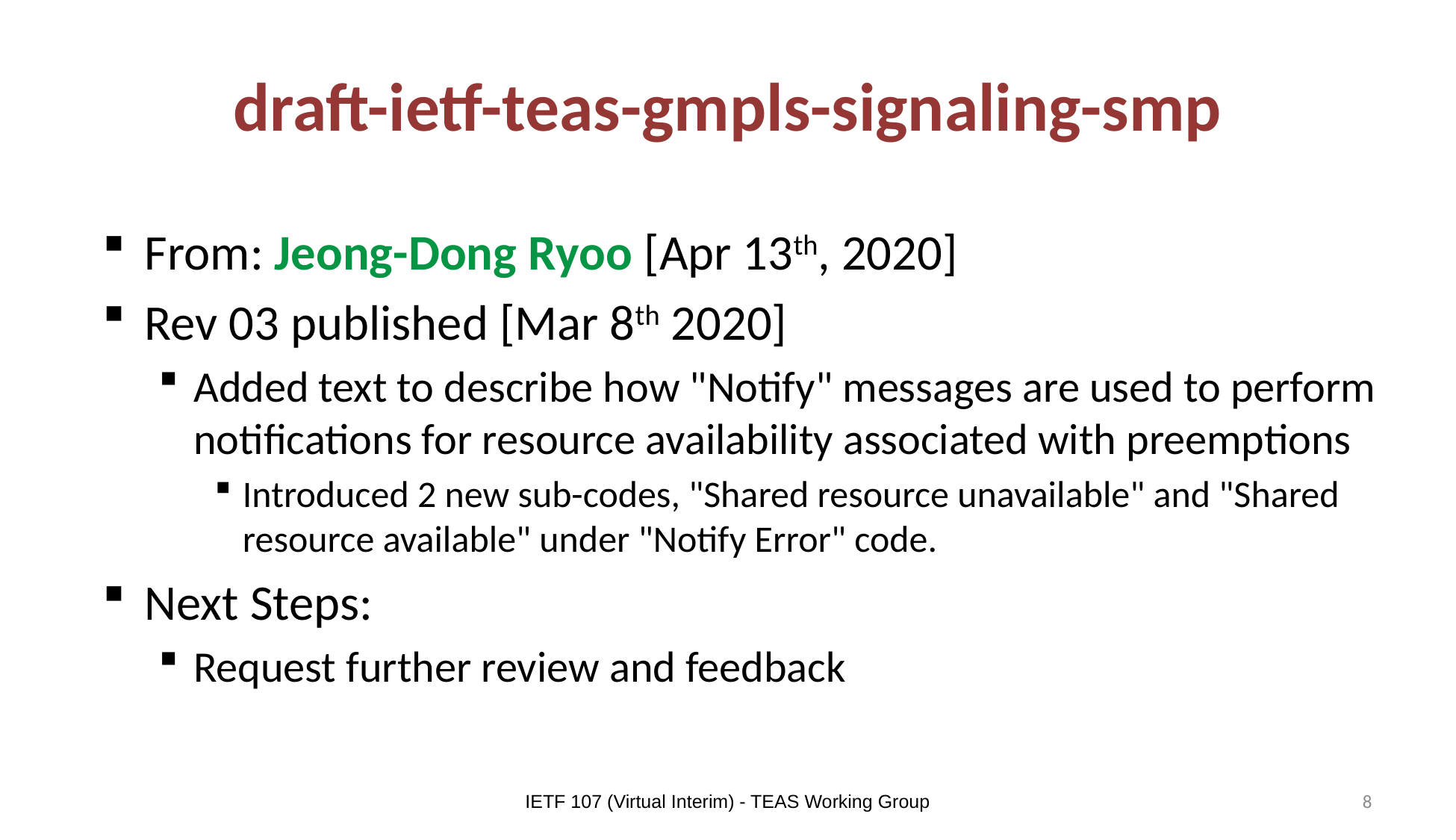

# draft-ietf-teas-gmpls-signaling-smp
From: Jeong-Dong Ryoo [Apr 13th, 2020]
Rev 03 published [Mar 8th 2020]
Added text to describe how "Notify" messages are used to perform notifications for resource availability associated with preemptions
Introduced 2 new sub-codes, "Shared resource unavailable" and "Shared resource available" under "Notify Error" code.
Next Steps:
Request further review and feedback

IETF 107 (Virtual Interim) - TEAS Working Group
8